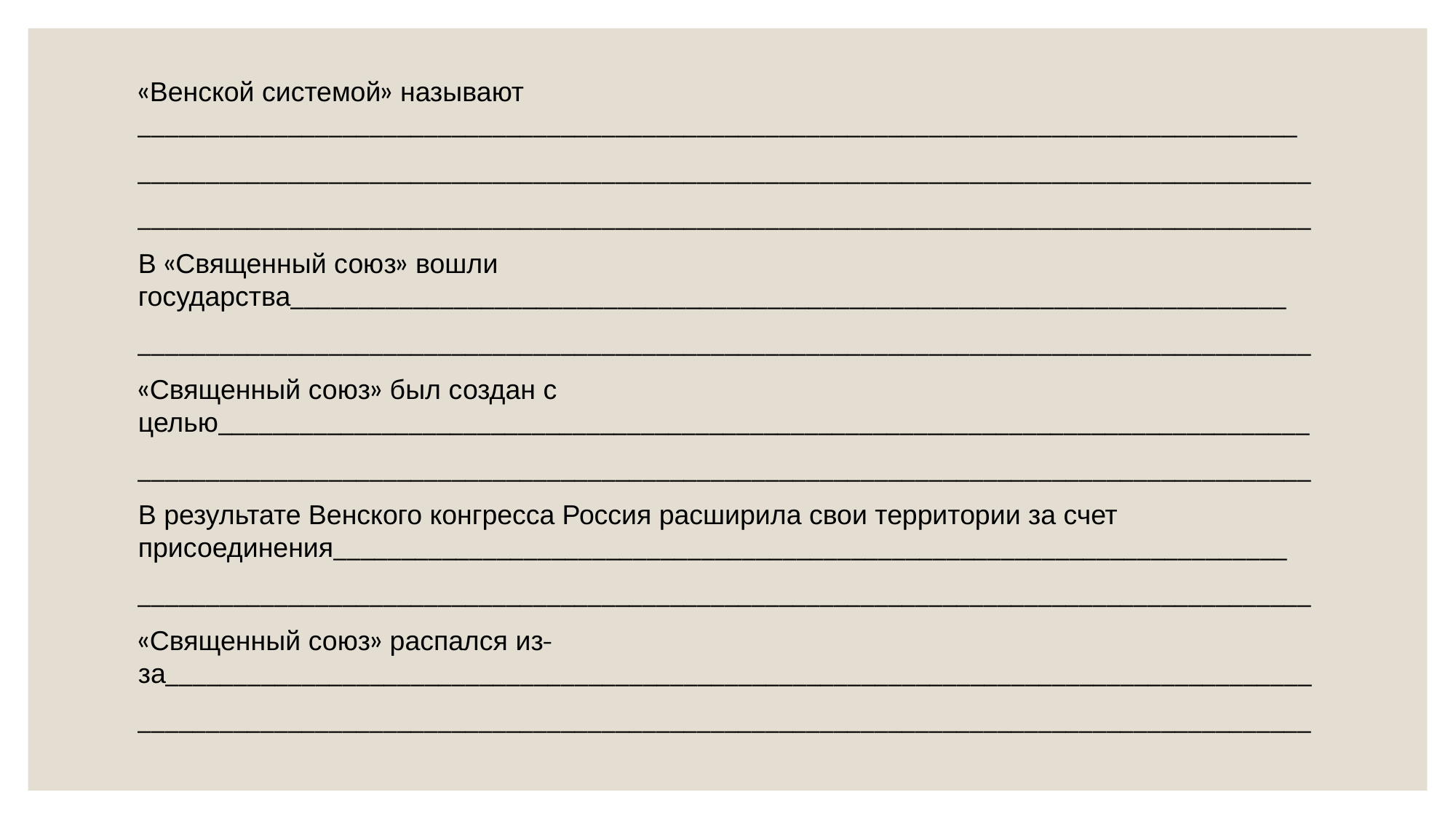

«Венской системой» называют _____________________________________________________________________________________
______________________________________________________________________________________
______________________________________________________________________________________
В «Священный союз» вошли государства_________________________________________________________________________
______________________________________________________________________________________
«Священный союз» был создан с целью________________________________________________________________________________
______________________________________________________________________________________
В результате Венского конгресса Россия расширила свои территории за счет присоединения______________________________________________________________________
______________________________________________________________________________________
«Священный союз» распался из-за____________________________________________________________________________________
______________________________________________________________________________________